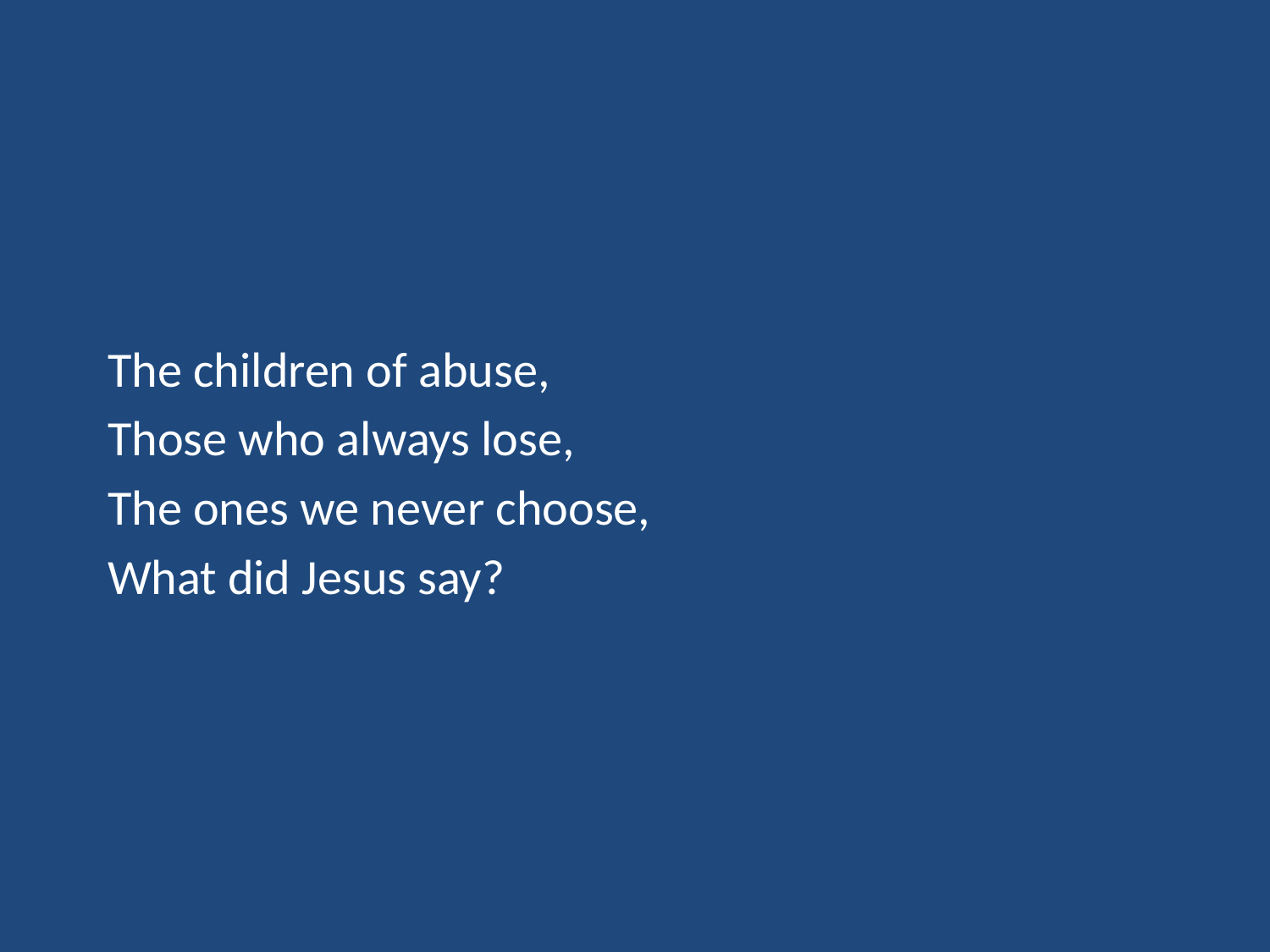

The children of abuse,
Those who always lose,
The ones we never choose,
What did Jesus say?